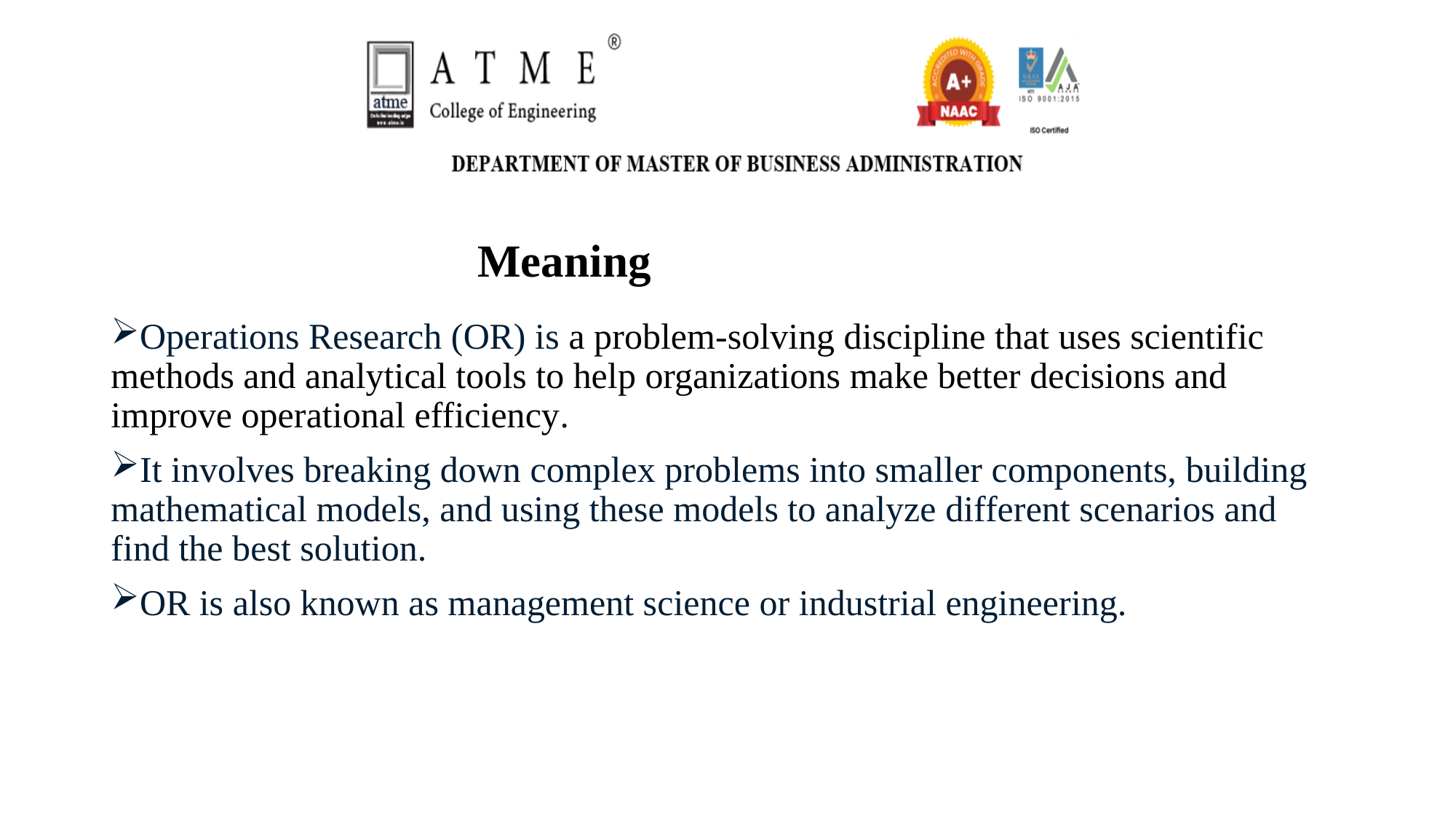

# Meaning
Operations Research (OR) is a problem-solving discipline that uses scientific methods and analytical tools to help organizations make better decisions and improve operational efficiency.
It involves breaking down complex problems into smaller components, building mathematical models, and using these models to analyze different scenarios and find the best solution.
OR is also known as management science or industrial engineering.